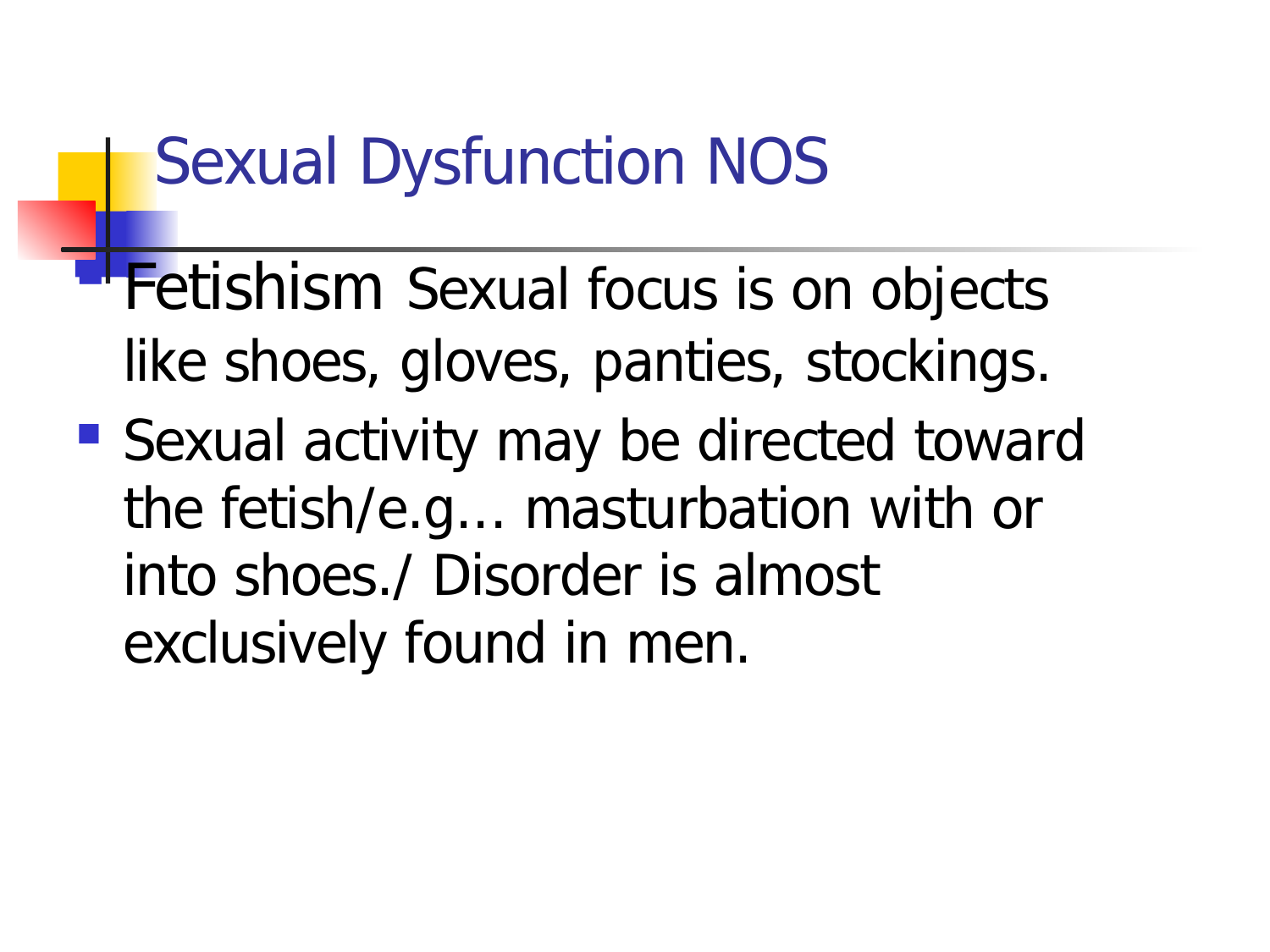

# Sexual Dysfunction NOS

Fetishism Sexual focus is on objects like shoes, gloves, panties, stockings.
Sexual activity may be directed toward the fetish/e.g... masturbation with or into shoes./ Disorder is almost exclusively found in men.